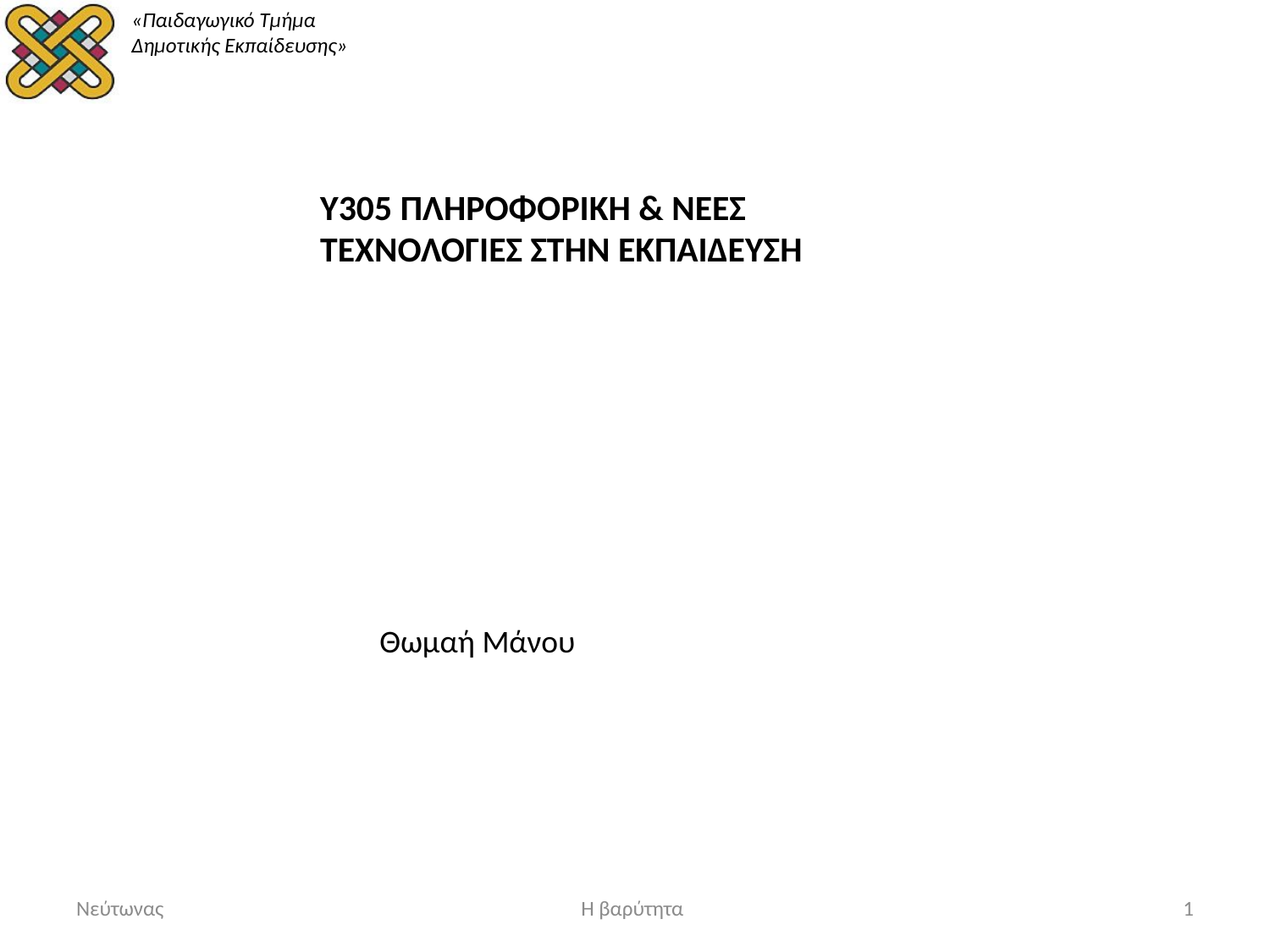

Υ305 ΠΛΗΡΟΦΟΡΙΚΗ & ΝΕΕΣ ΤΕΧΝΟΛΟΓΙΕΣ ΣΤΗΝ ΕΚΠΑΙΔΕΥΣΗ

Θωμαή Μάνου
Νεύτωνας
Η βαρύτητα
1